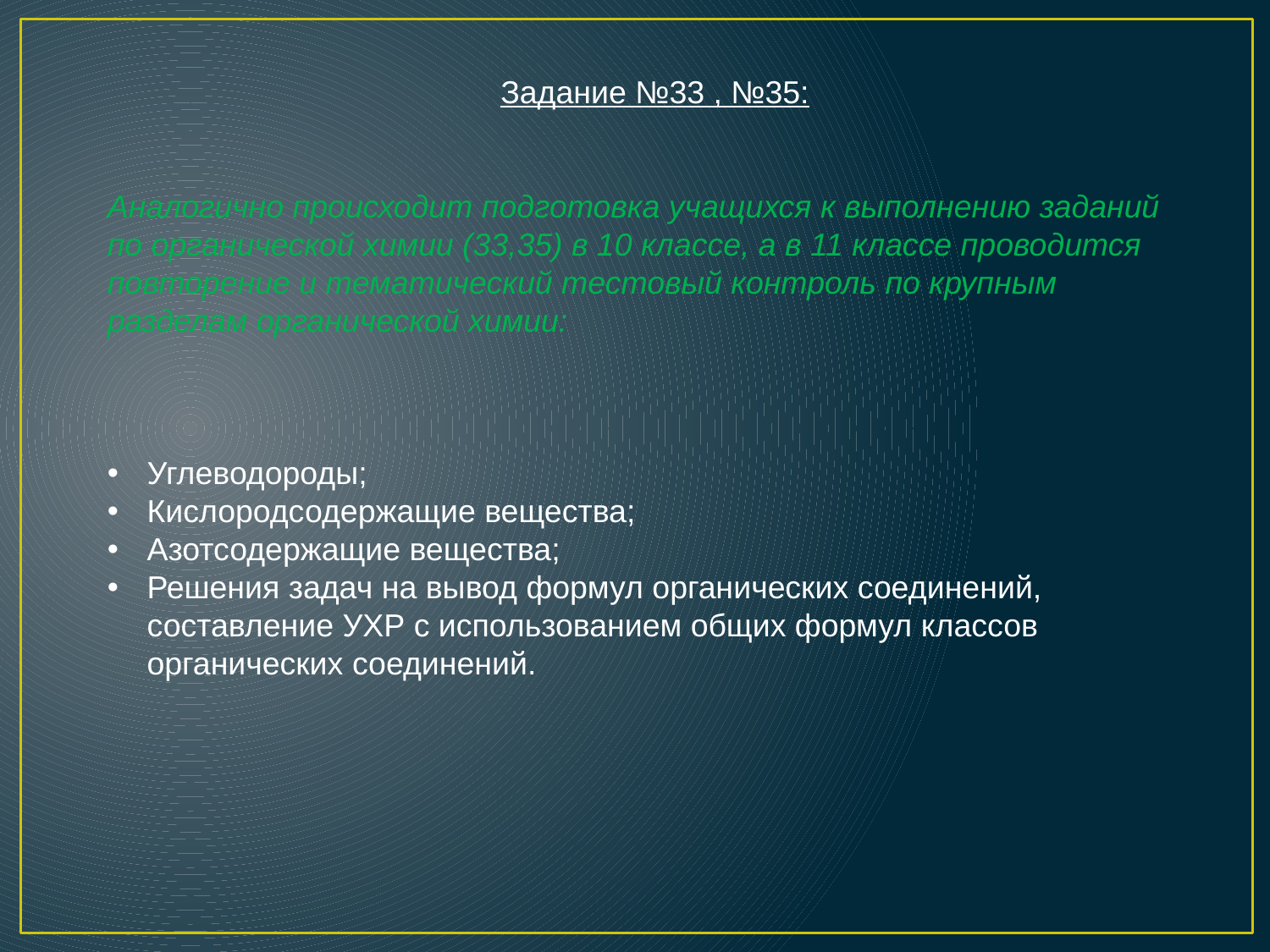

Задание №33 , №35:

Аналогично происходит подготовка учащихся к выполнению заданий по органической химии (33,35) в 10 классе, а в 11 классе проводится повторение и тематический тестовый контроль по крупным разделам органической химии:

Углеводороды;
Кислородсодержащие вещества;
Азотсодержащие вещества;
Решения задач на вывод формул органических соединений, составление УХР с использованием общих формул классов органических соединений.